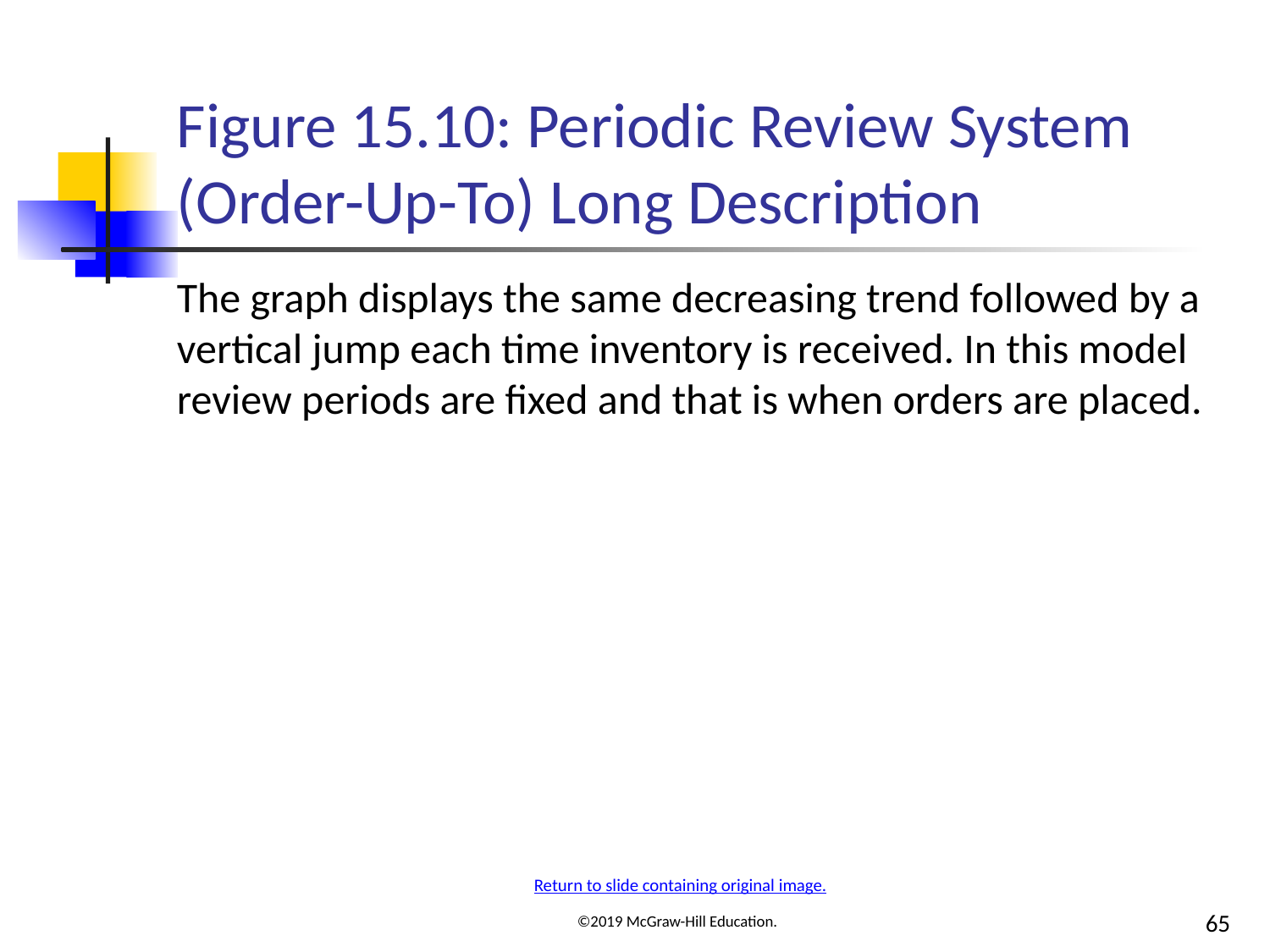

# Figure 15.10: Periodic Review System (Order-Up-To) Long Description
The graph displays the same decreasing trend followed by a vertical jump each time inventory is received. In this model review periods are fixed and that is when orders are placed.
Return to slide containing original image.